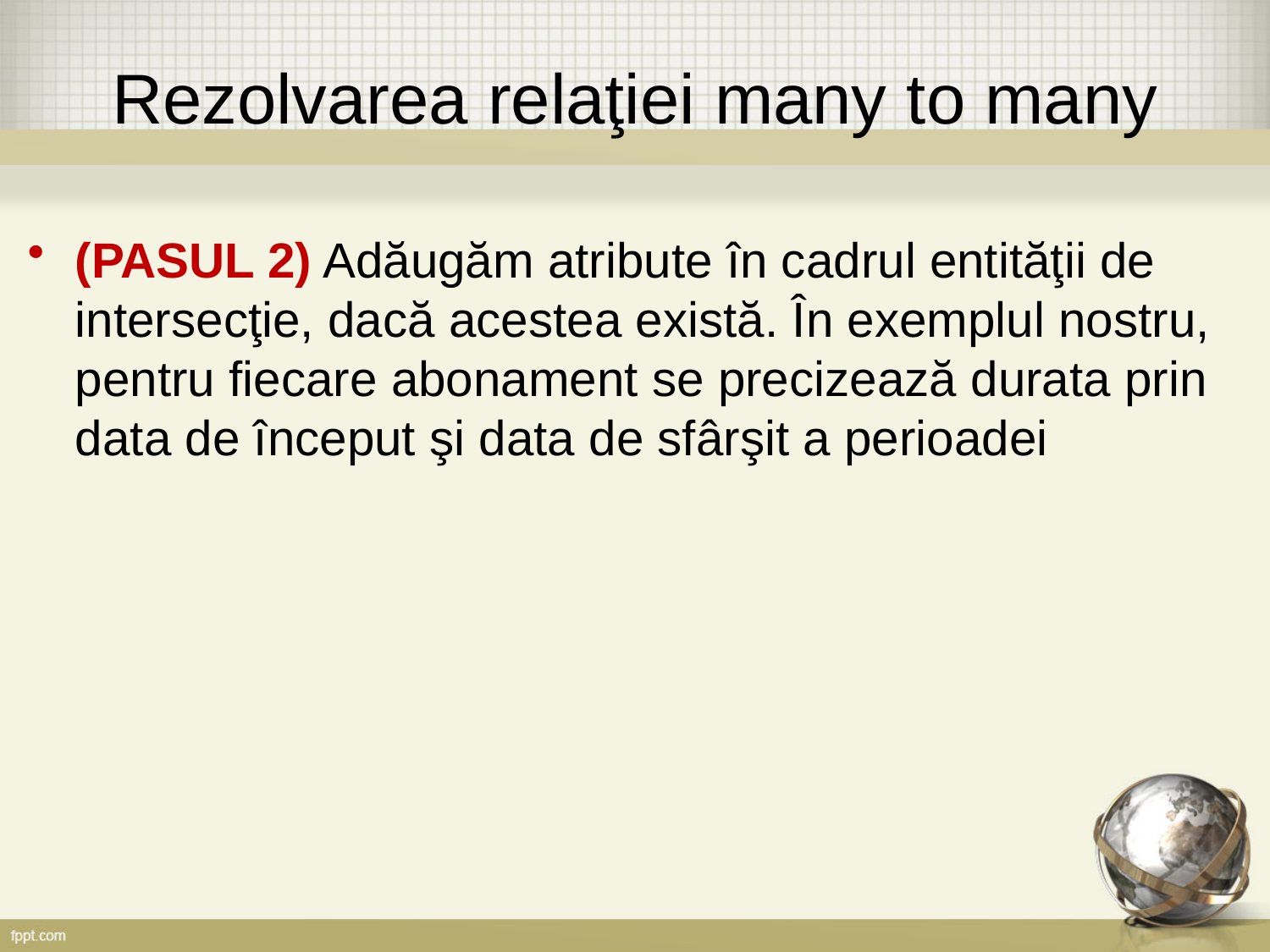

# Rezolvarea relaţiei many to many
(PASUL 2) Adăugăm atribute în cadrul entităţii de intersecţie, dacă acestea există. În exemplul nostru, pentru fiecare abonament se precizează durata prin data de început şi data de sfârşit a perioadei